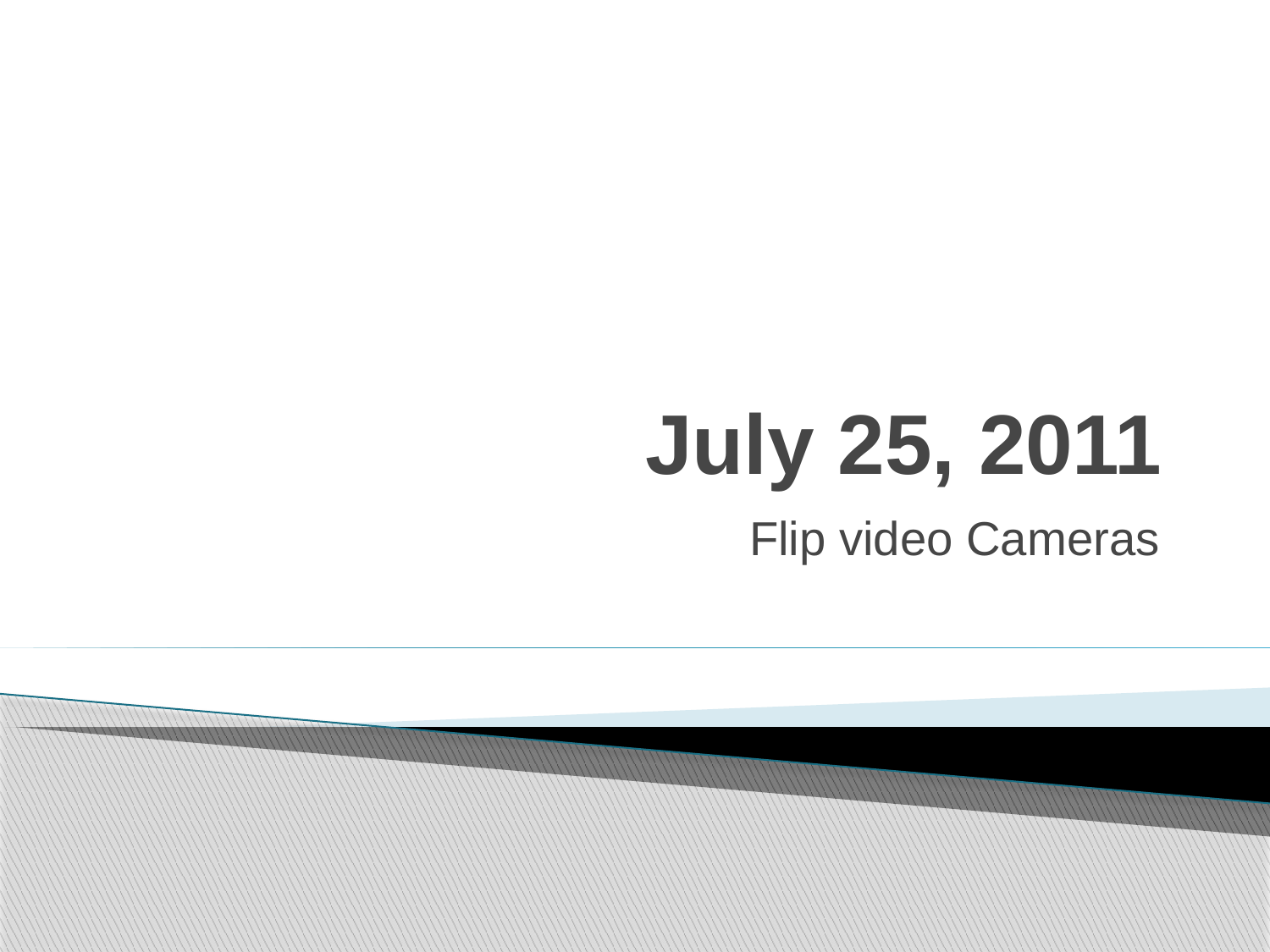

# July 25, 2011
Flip video Cameras